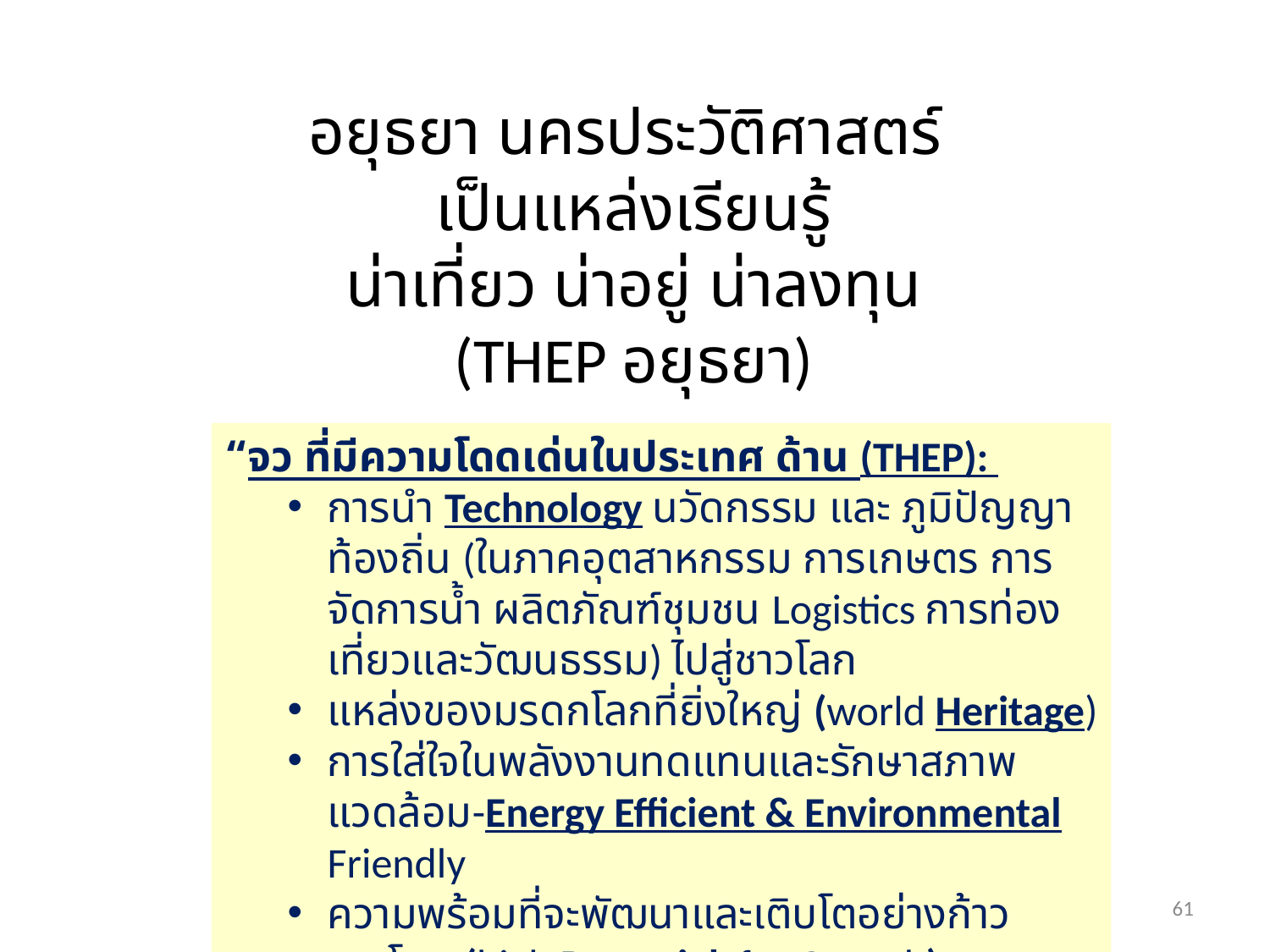

อยุธยา นครประวัติศาสตร์
เป็นแหล่งเรียนรู้
น่าเที่ยว น่าอยู่ น่าลงทุน
(THEP อยุธยา)
“จว ที่มีความโดดเด่นในประเทศ ด้าน (THEP):
การนำ Technology นวัดกรรม และ ภูมิปัญญาท้องถิ่น (ในภาคอุตสาหกรรม การเกษตร การจัดการน้ำ ผลิตภัณฑ์ชุมชน Logistics การท่องเที่ยวและวัฒนธรรม) ไปสู่ชาวโลก
แหล่งของมรดกโลกที่ยิ่งใหญ่ (world Heritage)
การใส่ใจในพลังงานทดแทนและรักษาสภาพแวดล้อม-Energy Efficient & Environmental Friendly
ความพร้อมที่จะพัฒนาและเติบโตอย่างก้าวกระโดด (high Potential  for Growth)
61